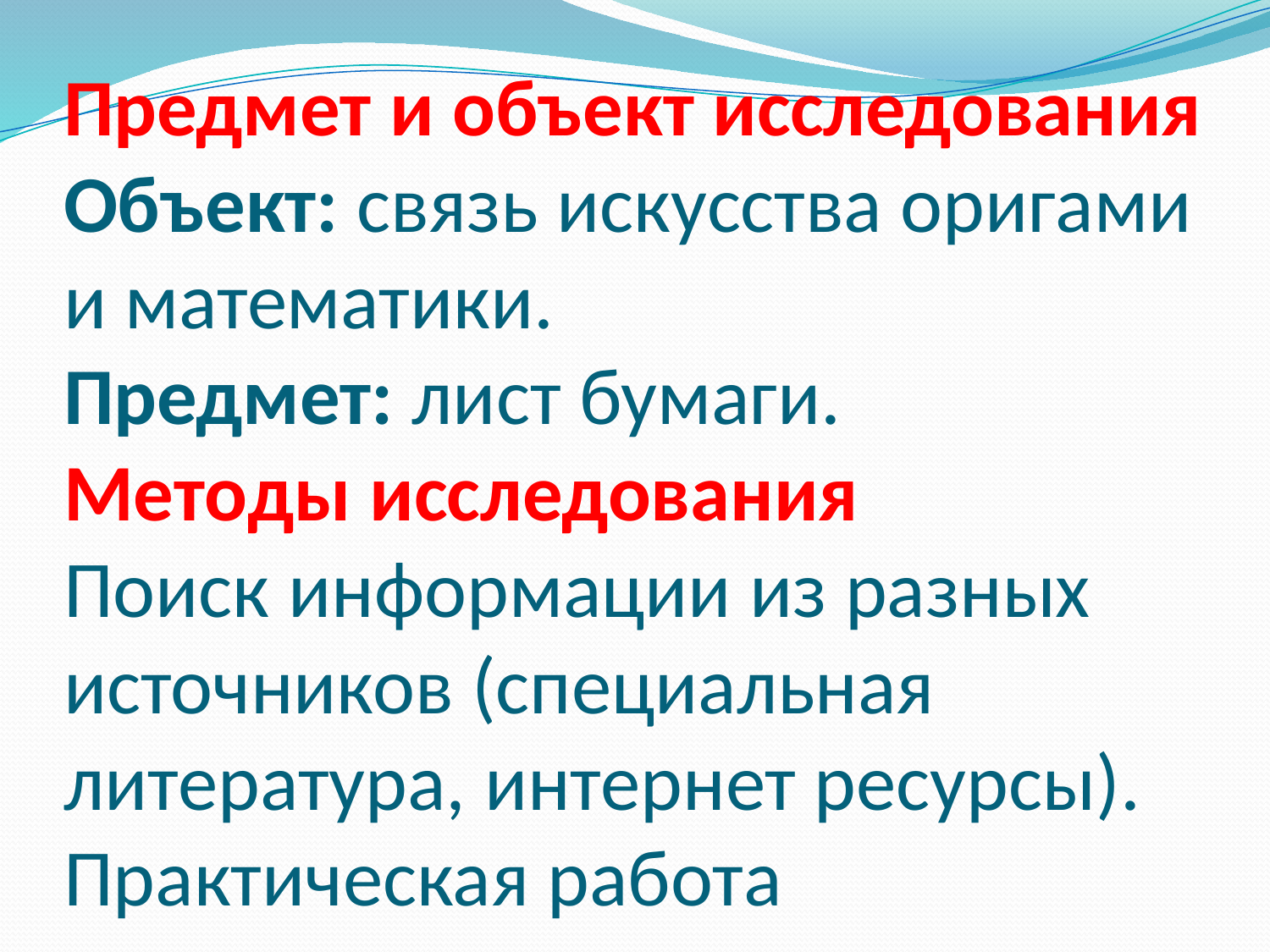

# Предмет и объект исследования Объект: связь искусства оригами и математики. Предмет: лист бумаги. Методы исследования Поиск информации из разных источников (специальная литература, интернет ресурсы). Практическая работа